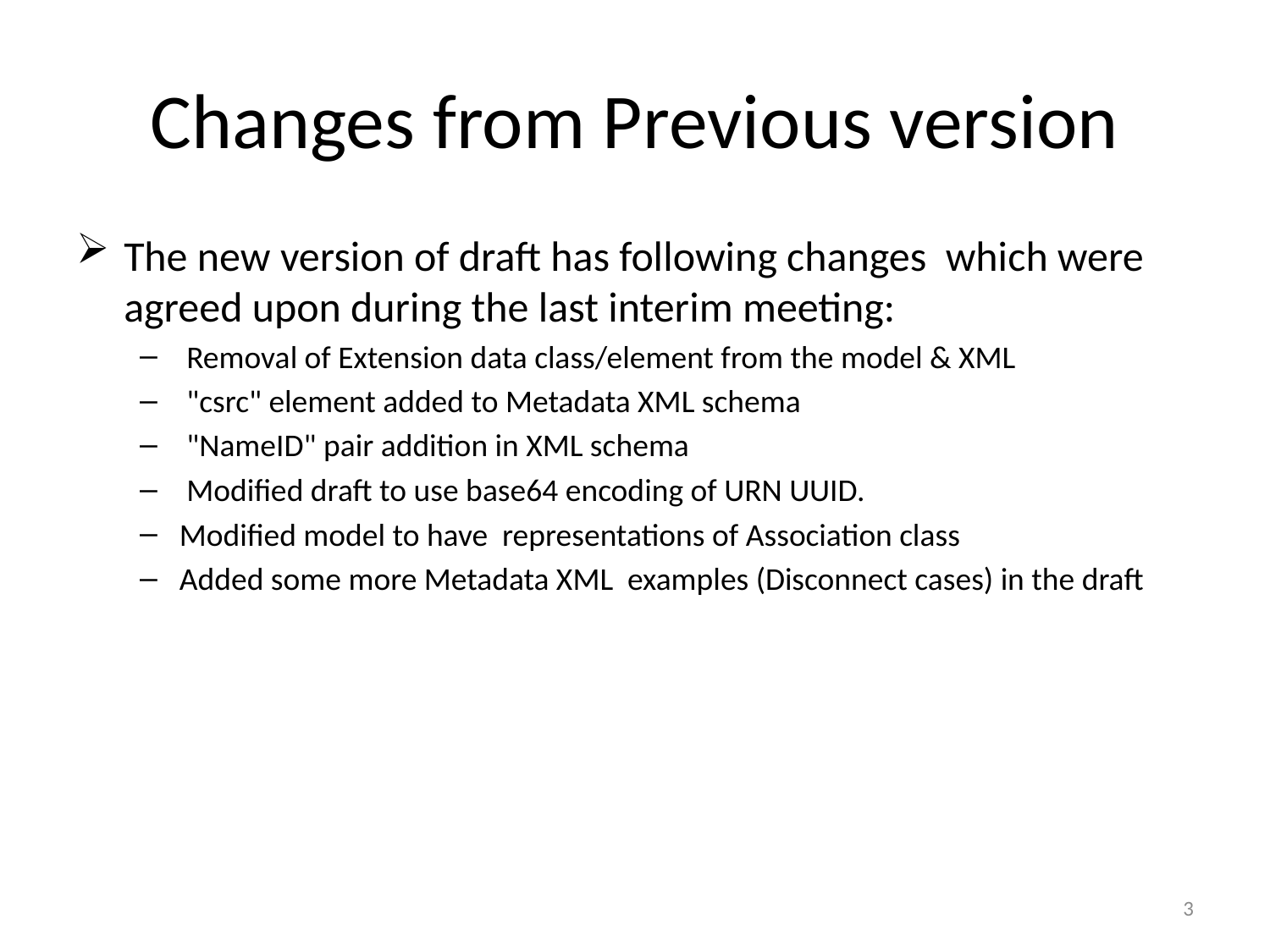

# Changes from Previous version
The new version of draft has following changes  which were agreed upon during the last interim meeting:
 Removal of Extension data class/element from the model & XML
 "csrc" element added to Metadata XML schema
 "NameID" pair addition in XML schema
 Modified draft to use base64 encoding of URN UUID.
Modified model to have  representations of Association class
Added some more Metadata XML  examples (Disconnect cases) in the draft

3